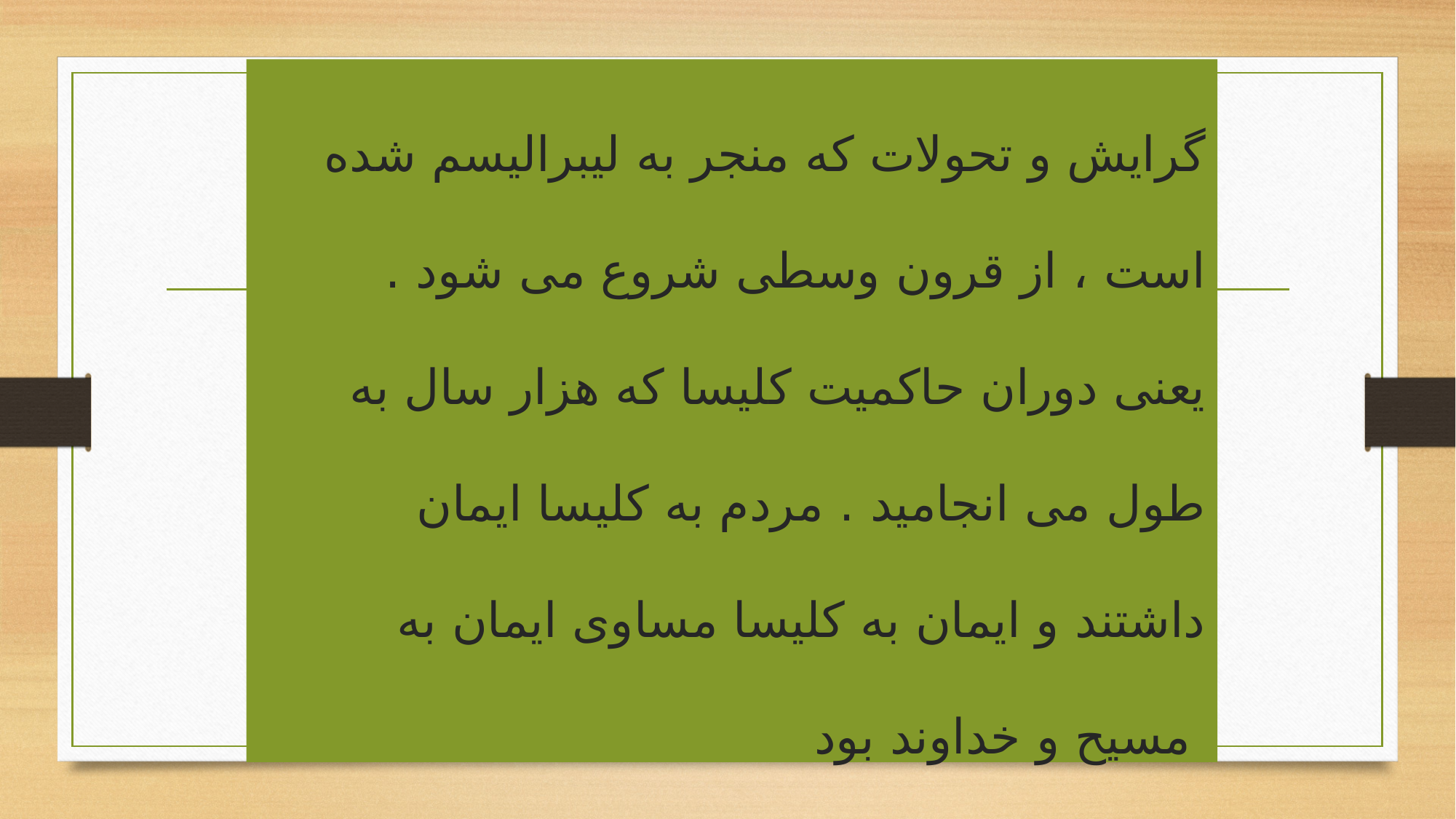

گرایش و تحولات که منجر به لیبرالیسم شده است ، از قرون وسطی شروع می شود . یعنی دوران حاکمیت کلیسا که هزار سال به طول می انجامید . مردم به کلیسا ایمان داشتند و ایمان به کلیسا مساوی ایمان به مسیح و خداوند بود